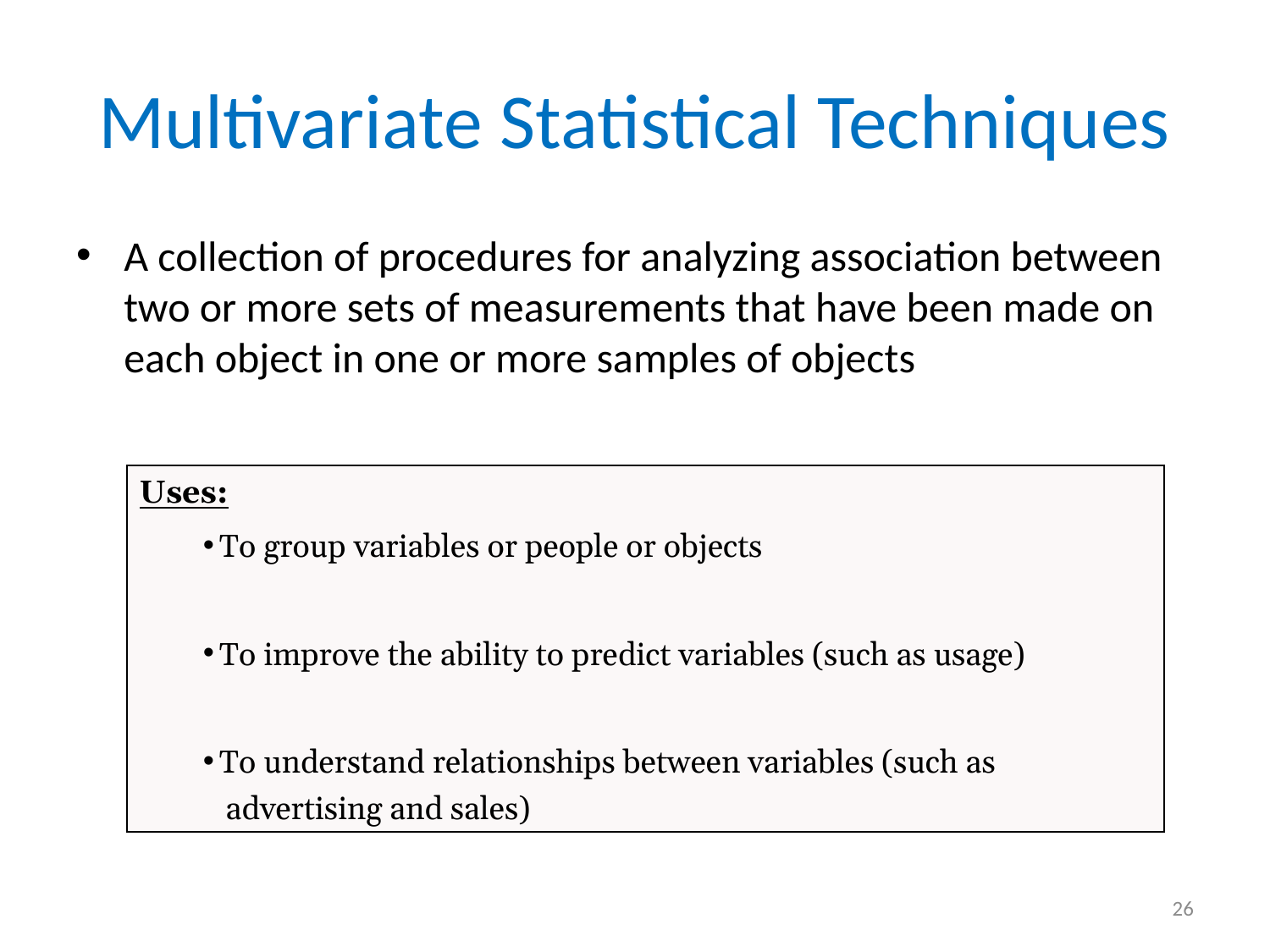

# Multivariate Statistical Techniques
A collection of procedures for analyzing association between two or more sets of measurements that have been made on each object in one or more samples of objects

Uses:
To group variables or people or objects

To improve the ability to predict variables (such as usage)

To understand relationships between variables (such as
   advertising and sales)
26